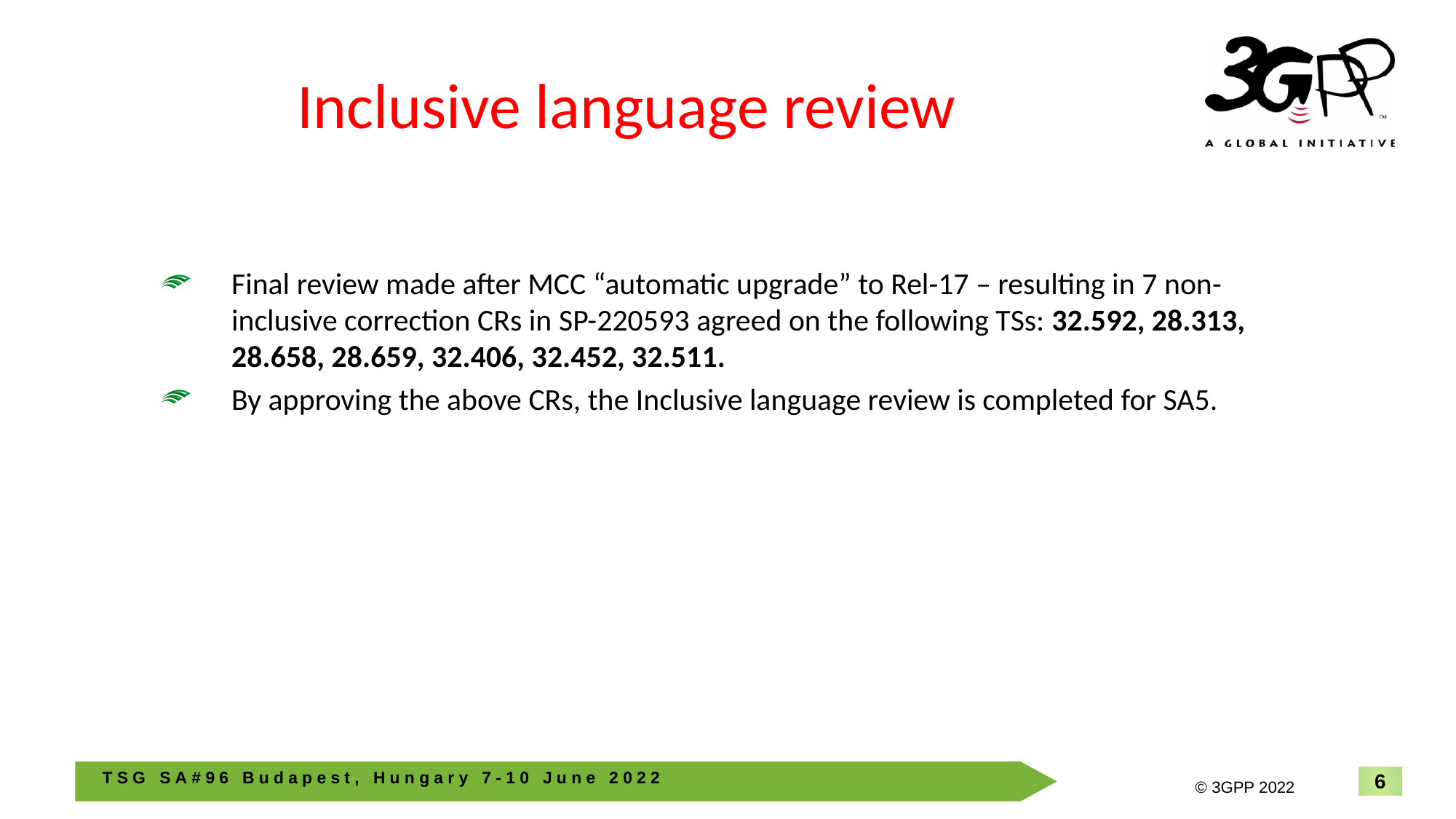

# Inclusive language review
Final review made after MCC “automatic upgrade” to Rel-17 – resulting in 7 non-inclusive correction CRs in SP-220593 agreed on the following TSs: 32.592, 28.313, 28.658, 28.659, 32.406, 32.452, 32.511.
By approving the above CRs, the Inclusive language review is completed for SA5.